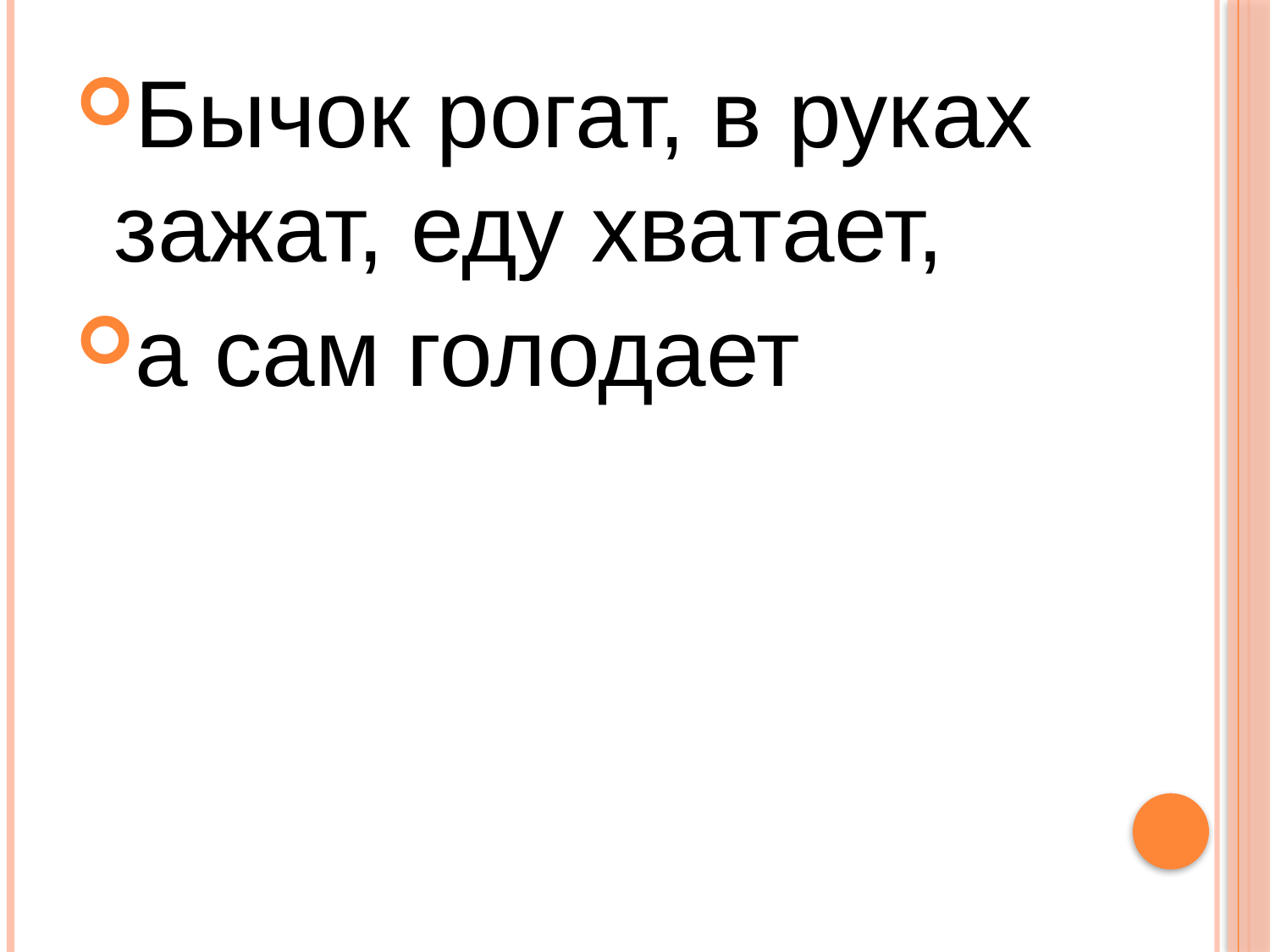

#
Бычок рогат, в руках зажат, еду хватает,
а сам голодает